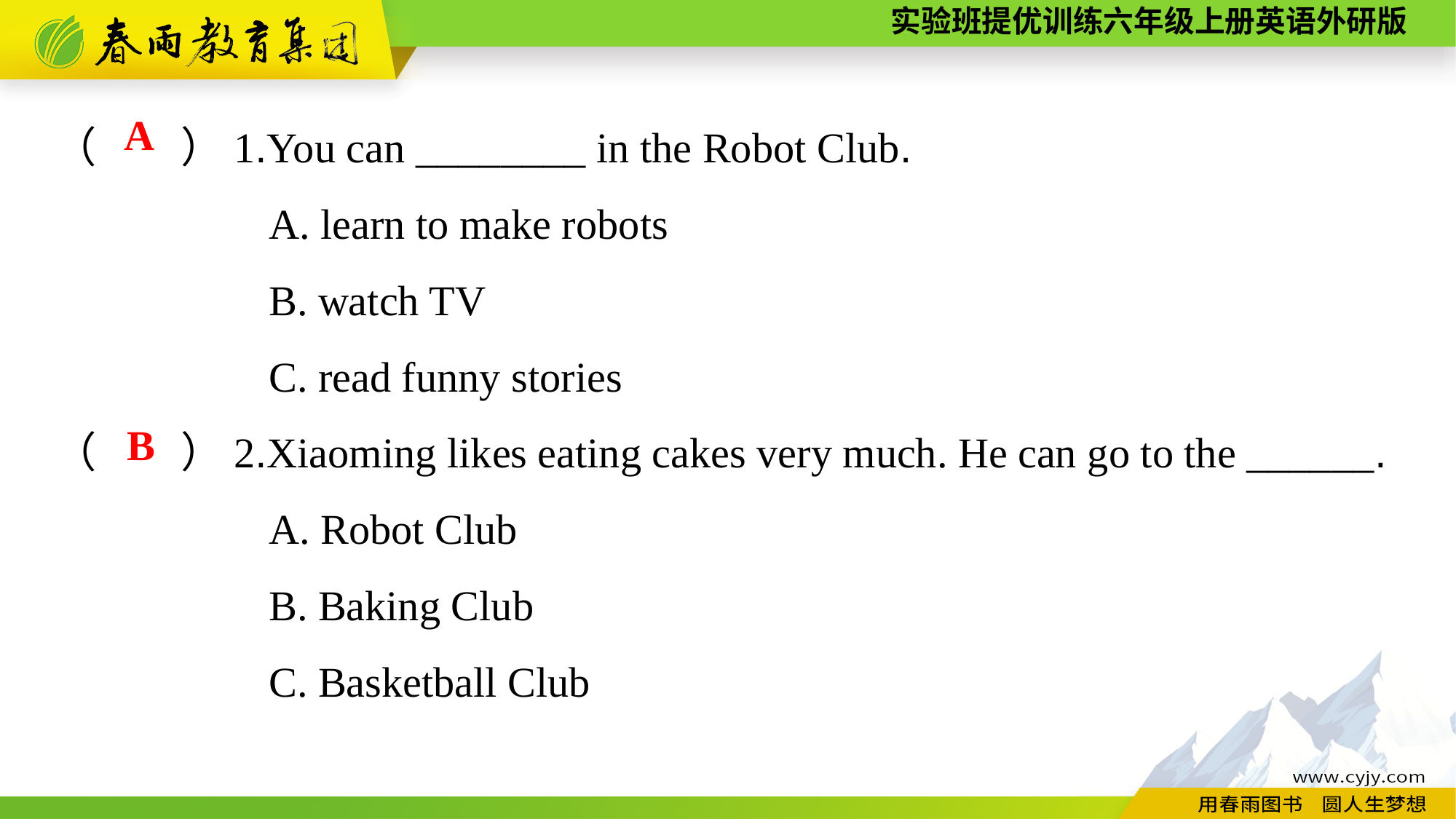

（　　）1.You can ________ in the Robot Club.
A. learn to make robots
B. watch TV
C. read funny stories
（　　）2.Xiaoming likes eating cakes very much. He can go to the ______.
A. Robot Club
B. Baking Club
C. Basketball Club
A
B